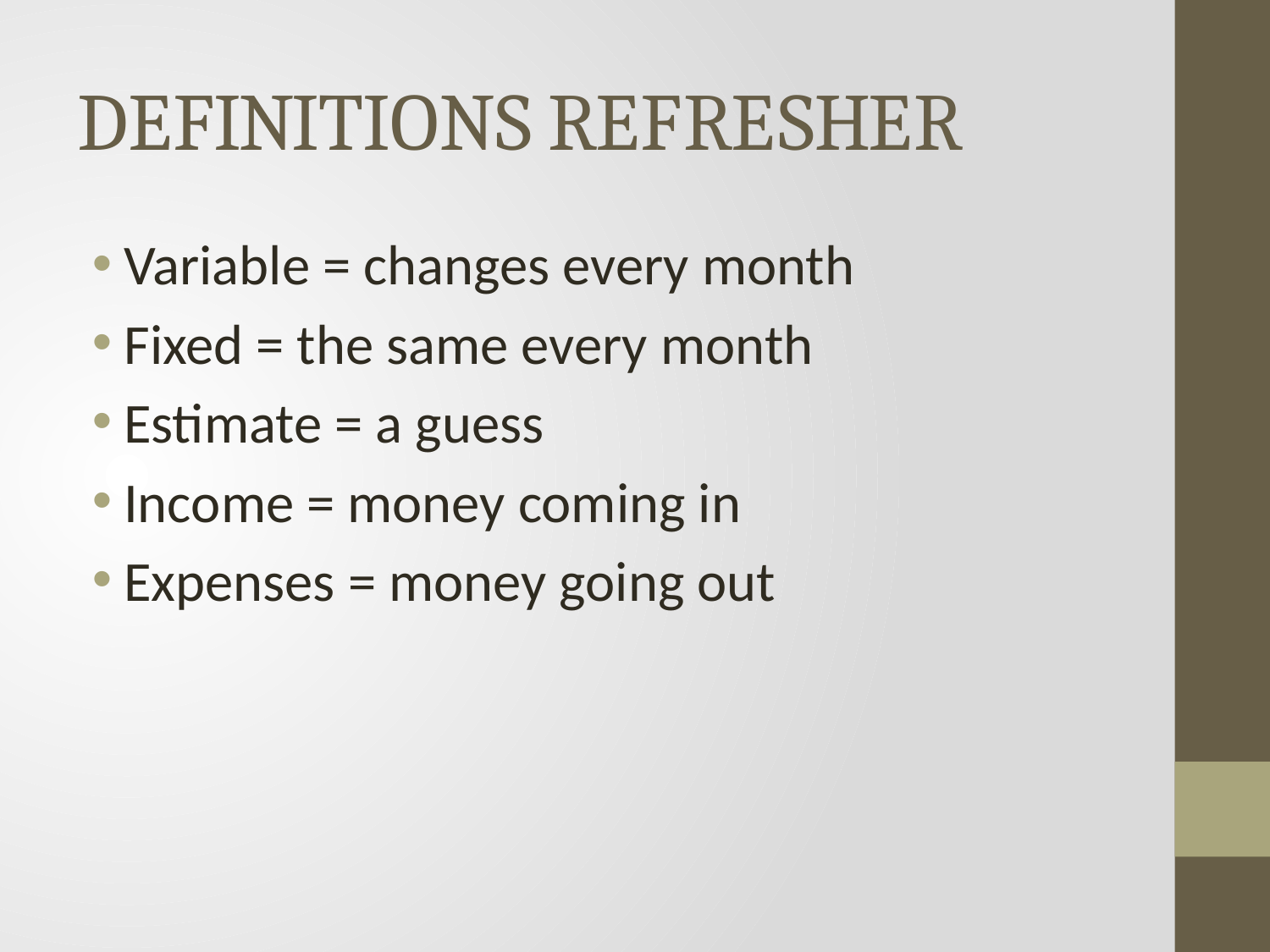

# DEFINITIONS REFRESHER
Variable = changes every month
Fixed = the same every month
Estimate = a guess
Income = money coming in
Expenses = money going out